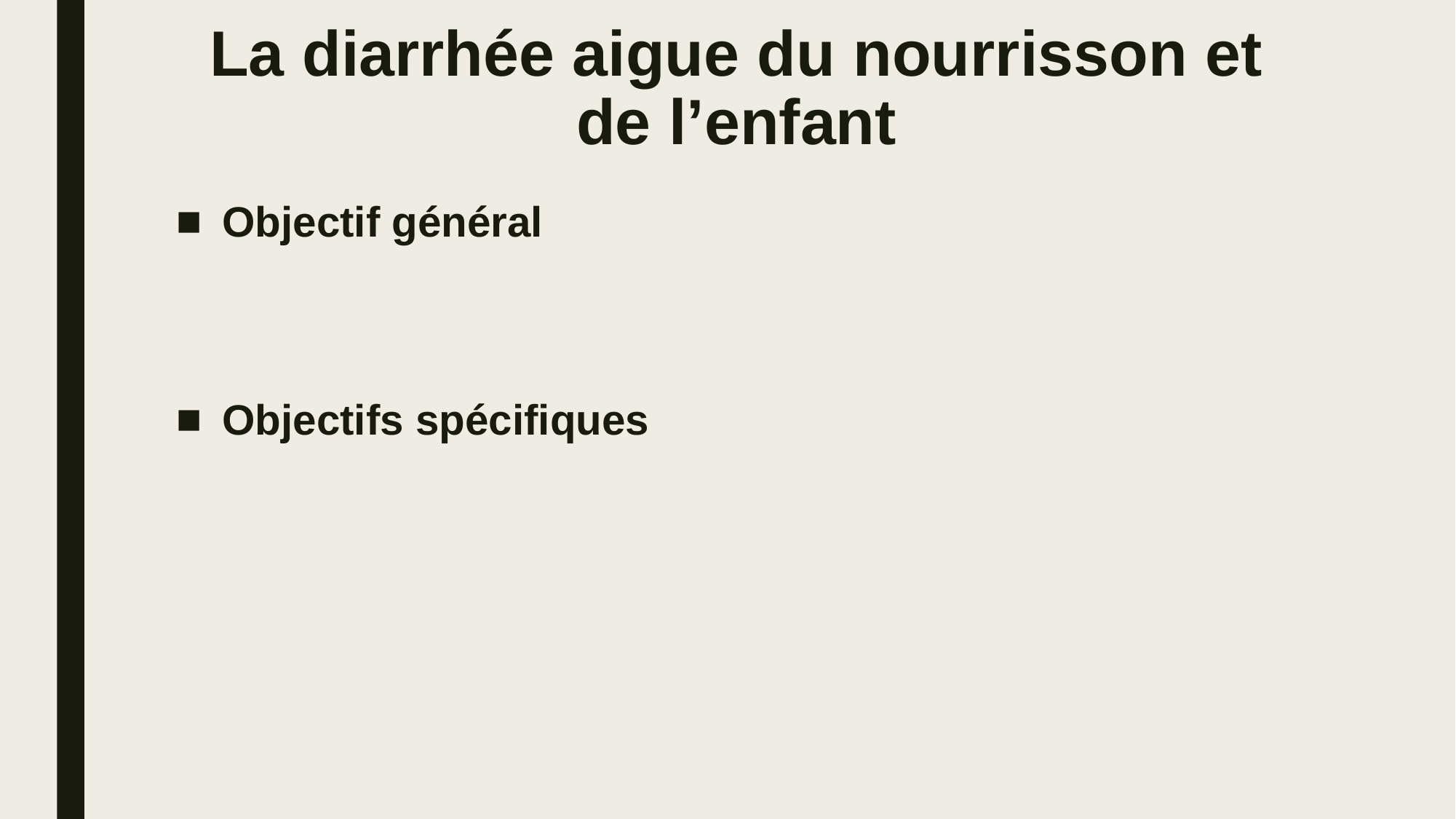

# La diarrhée aigue du nourrisson et de l’enfant
Objectif général

Objectifs spécifiques